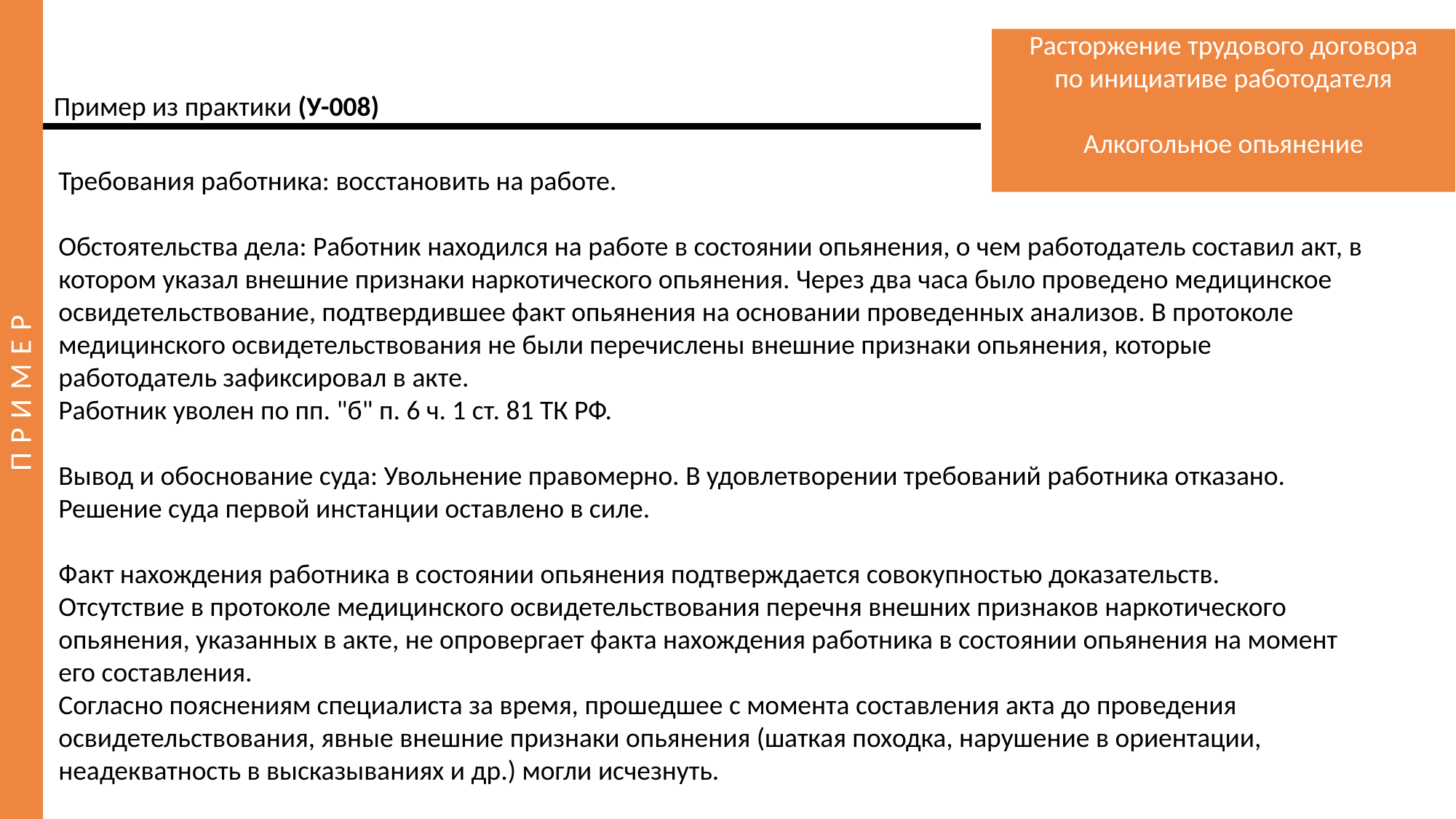

Расторжение трудового договора по инициативе работодателя

Алкогольное опьянение

Пример из практики (У-008)
Требования работника: восстановить на работе.

Обстоятельства дела: Работник находился на работе в состоянии опьянения, о чем работодатель составил акт, в котором указал внешние признаки наркотического опьянения. Через два часа было проведено медицинское освидетельствование, подтвердившее факт опьянения на основании проведенных анализов. В протоколе медицинского освидетельствования не были перечислены внешние признаки опьянения, которые работодатель зафиксировал в акте.
Работник уволен по пп. "б" п. 6 ч. 1 ст. 81 ТК РФ.

Вывод и обоснование суда: Увольнение правомерно. В удовлетворении требований работника отказано. Решение суда первой инстанции оставлено в силе.

Факт нахождения работника в состоянии опьянения подтверждается совокупностью доказательств.
Отсутствие в протоколе медицинского освидетельствования перечня внешних признаков наркотического опьянения, указанных в акте, не опровергает факта нахождения работника в состоянии опьянения на момент его составления.
Согласно пояснениям специалиста за время, прошедшее с момента составления акта до проведения освидетельствования, явные внешние признаки опьянения (шаткая походка, нарушение в ориентации, неадекватность в высказываниях и др.) могли исчезнуть.

ПРИМЕР